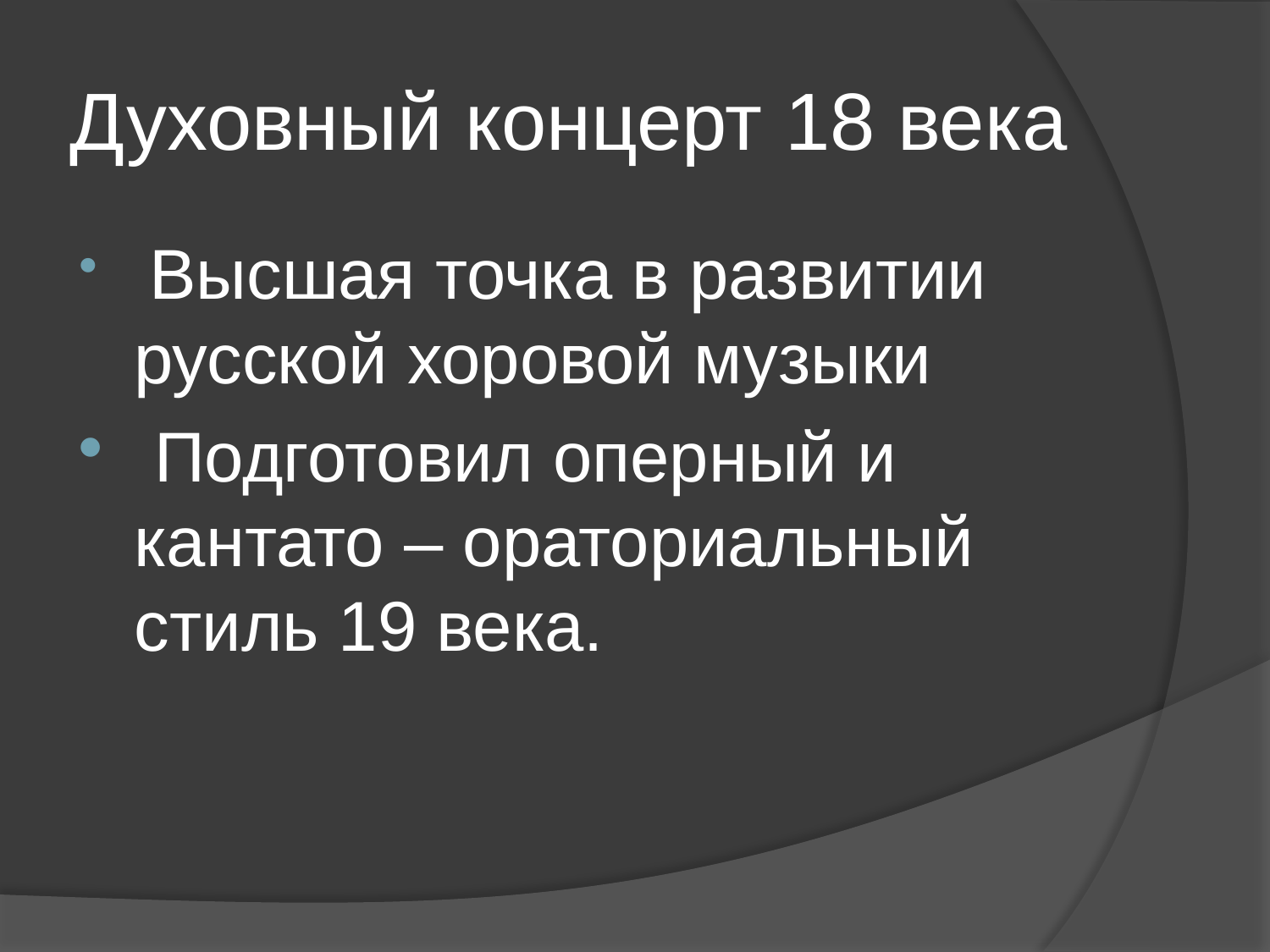

# Духовный концерт 18 века
 Высшая точка в развитии русской хоровой музыки
 Подготовил оперный и кантато – ораториальный стиль 19 века.